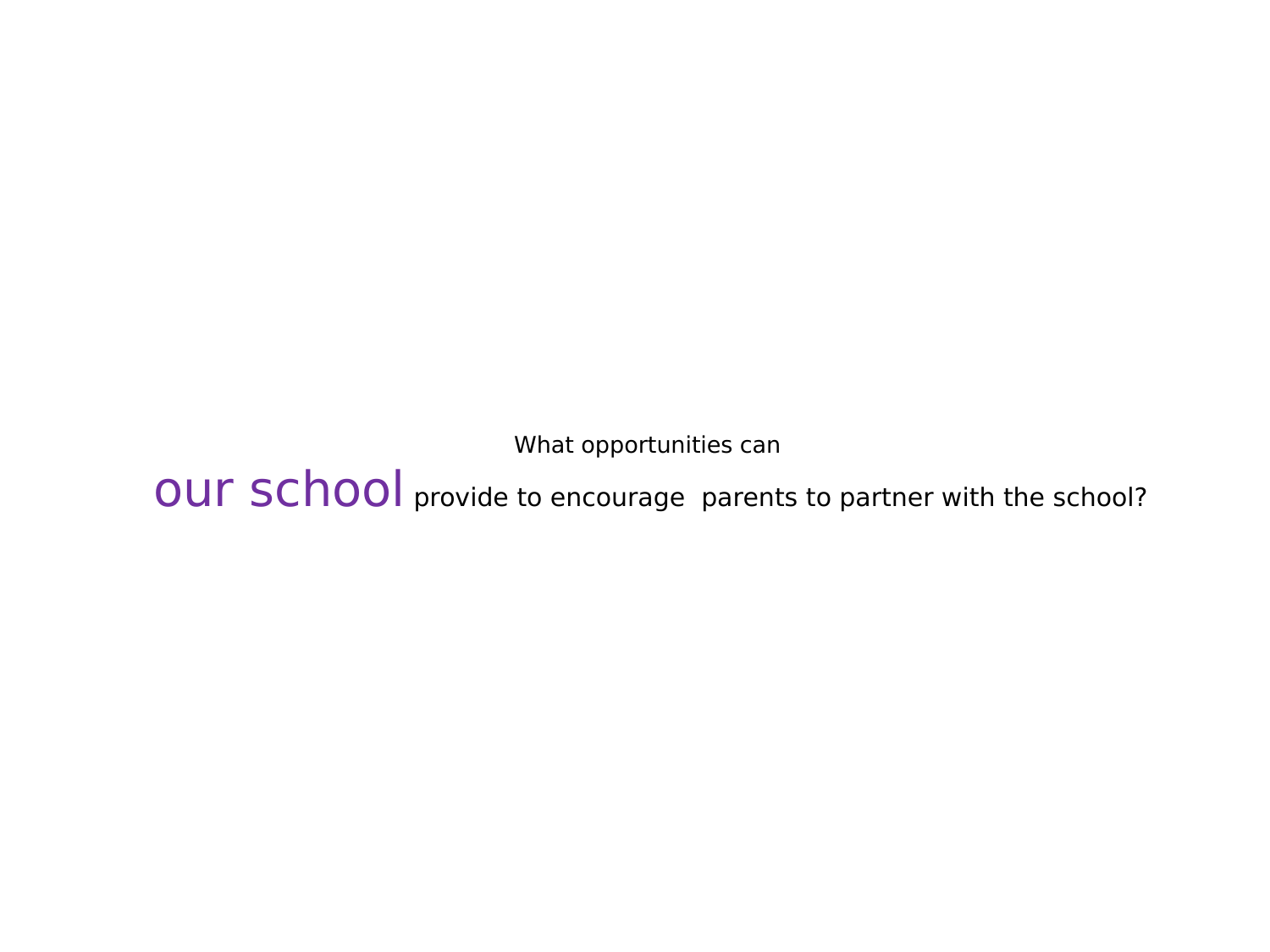

What opportunities can
our school provide to encourage  parents to partner with the school?